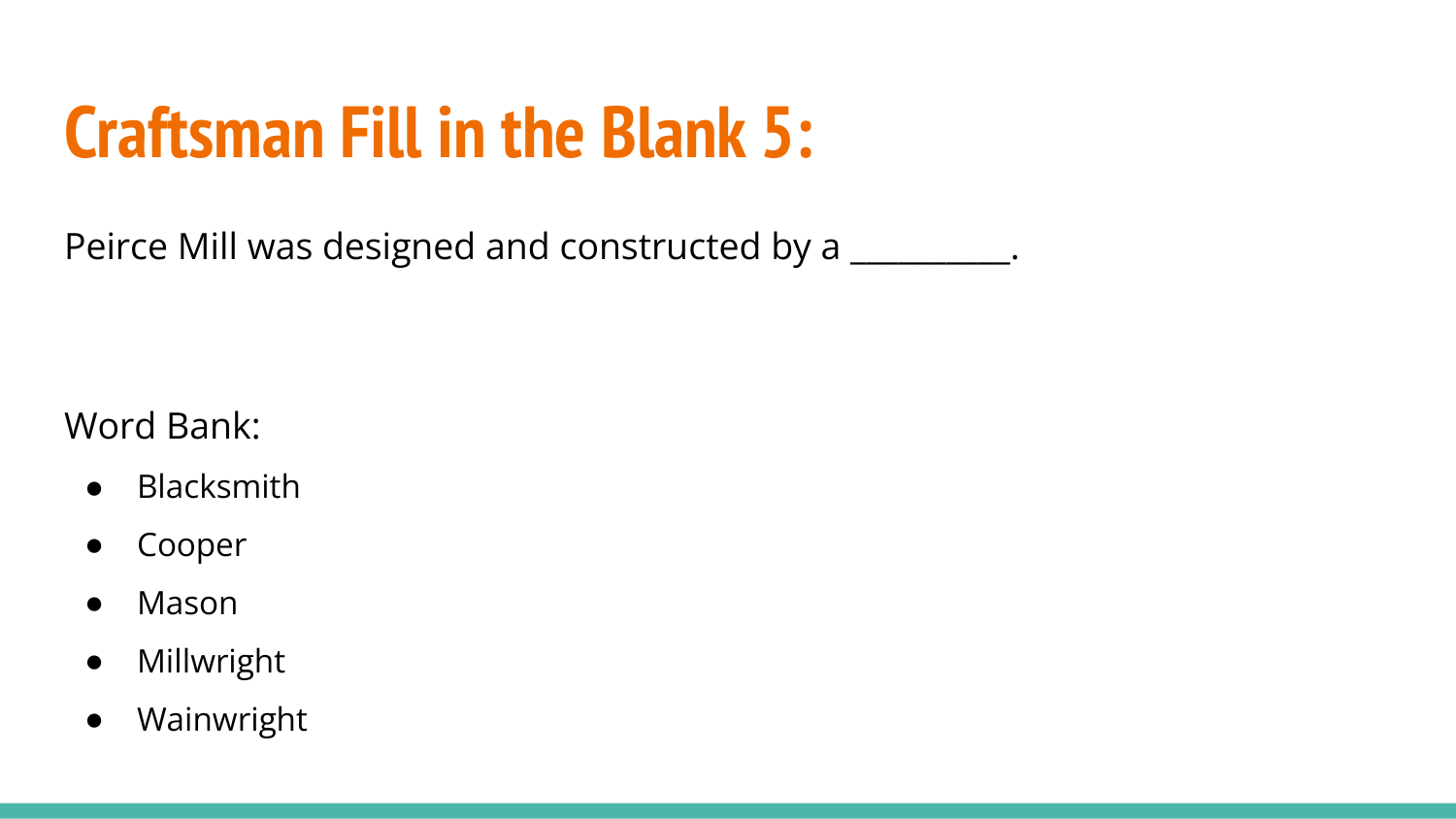

# Craftsman Fill in the Blank 5:
Peirce Mill was designed and constructed by a __________.

Word Bank:
Blacksmith
Cooper
Mason
Millwright
Wainwright